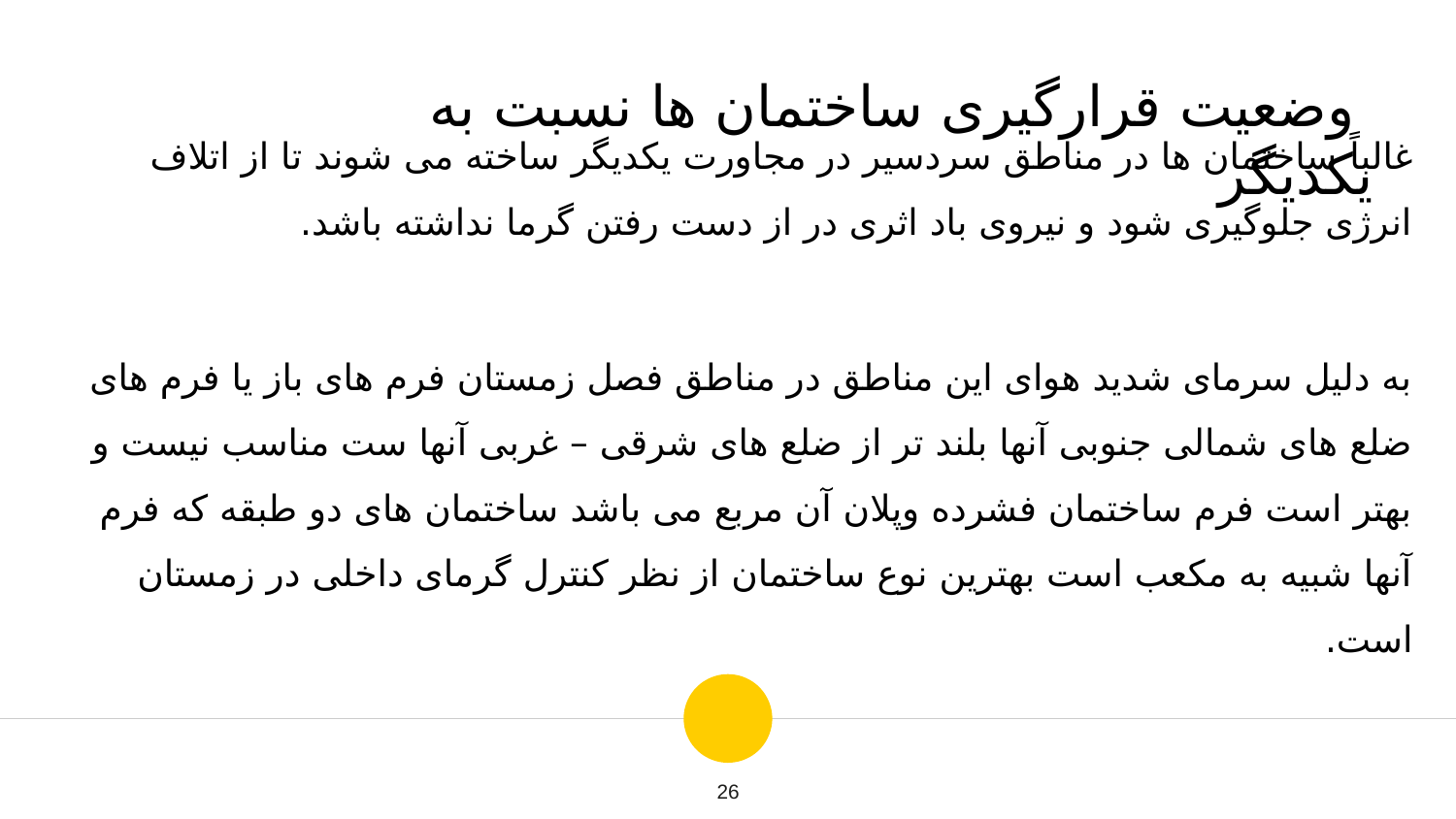

وضعیت قرارگیری ساختمان ها نسبت به یکدیگر
غالباً ساختمان ها در مناطق سردسیر در مجاورت یکدیگر ساخته می شوند تا از اتلاف انرژی جلوگیری شود و نیروی باد اثری در از دست رفتن گرما نداشته باشد.

به دلیل سرمای شدید هوای این مناطق در مناطق فصل زمستان فرم های باز یا فرم های ضلع های شمالی جنوبی آنها بلند تر از ضلع های شرقی – غربی آنها ست مناسب نیست و بهتر است فرم ساختمان فشرده وپلان آن مربع می باشد ساختمان های دو طبقه که فرم آنها شبیه به مکعب است بهترین نوع ساختمان از نظر کنترل گرمای داخلی در زمستان است.
26